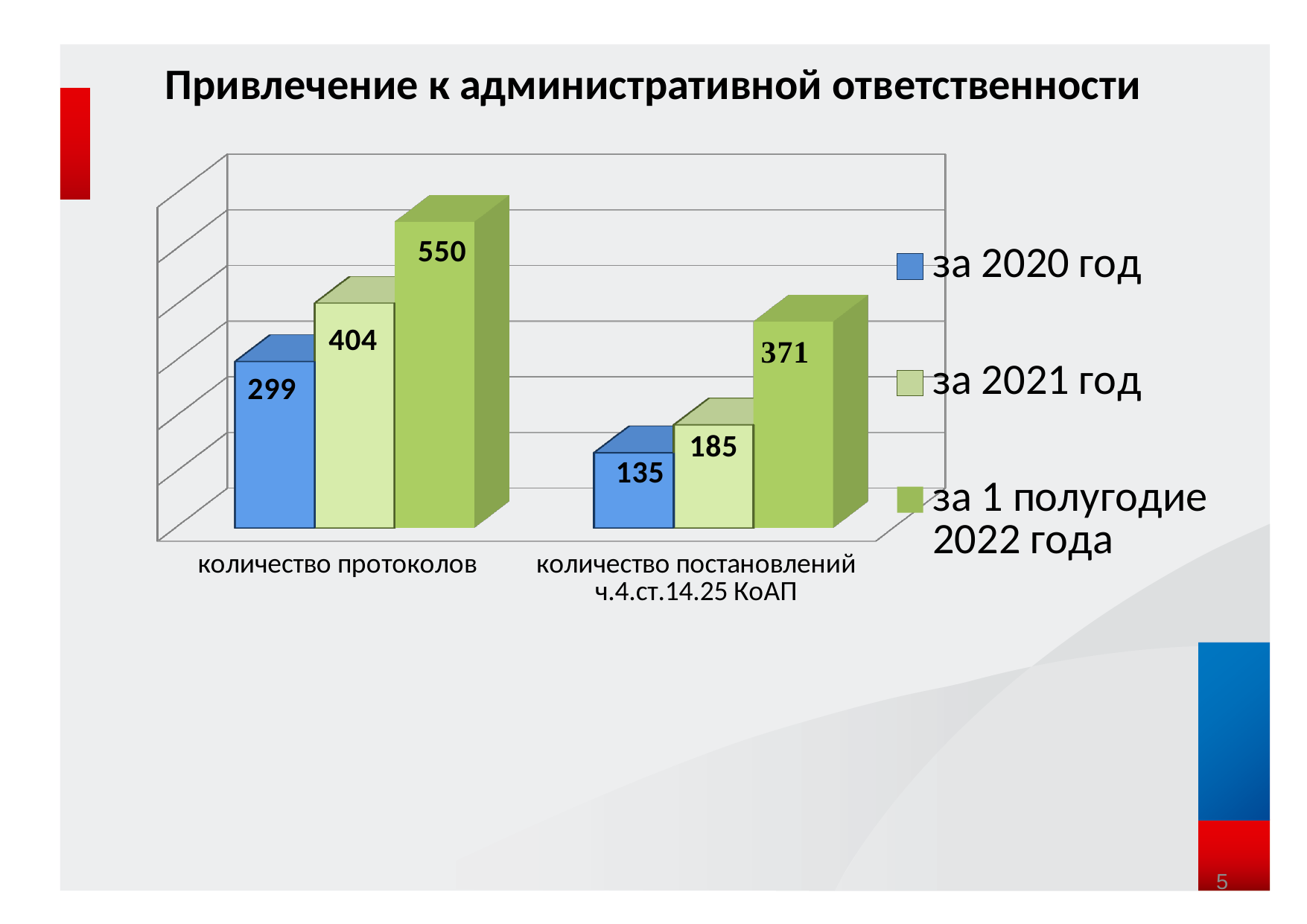

# Привлечение к административной ответственности

[unsupported chart]

5